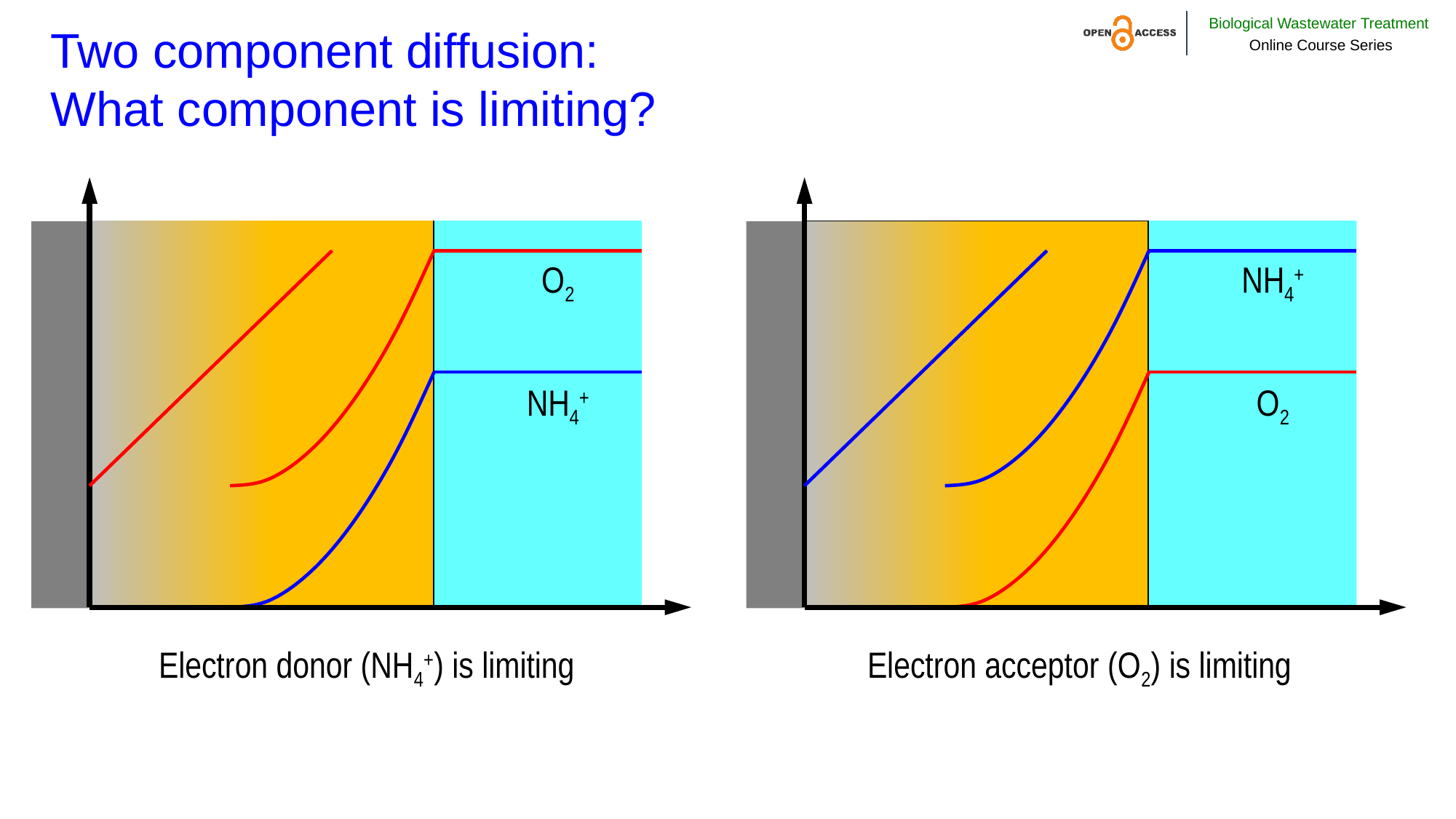

# Two component diffusion: What component is limiting?

O2
NH4+

NH4+
O2
Electron donor (NH4+) is limiting
Electron acceptor (O2) is limiting